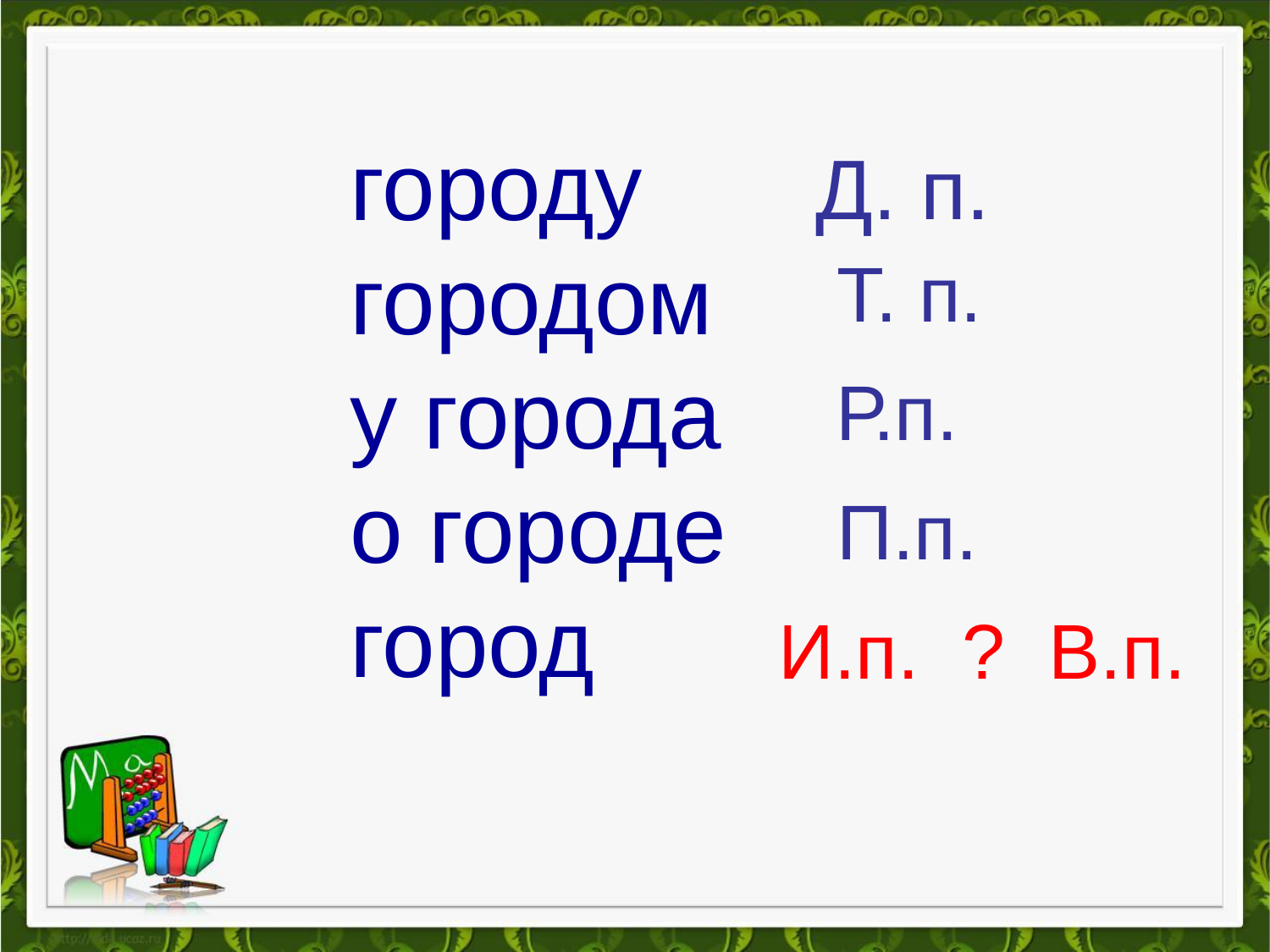

городу
городом
у города
о городе
город
Д. п.
Т. п.
Р.п.
П.п.
И.п.  ?  В.п.